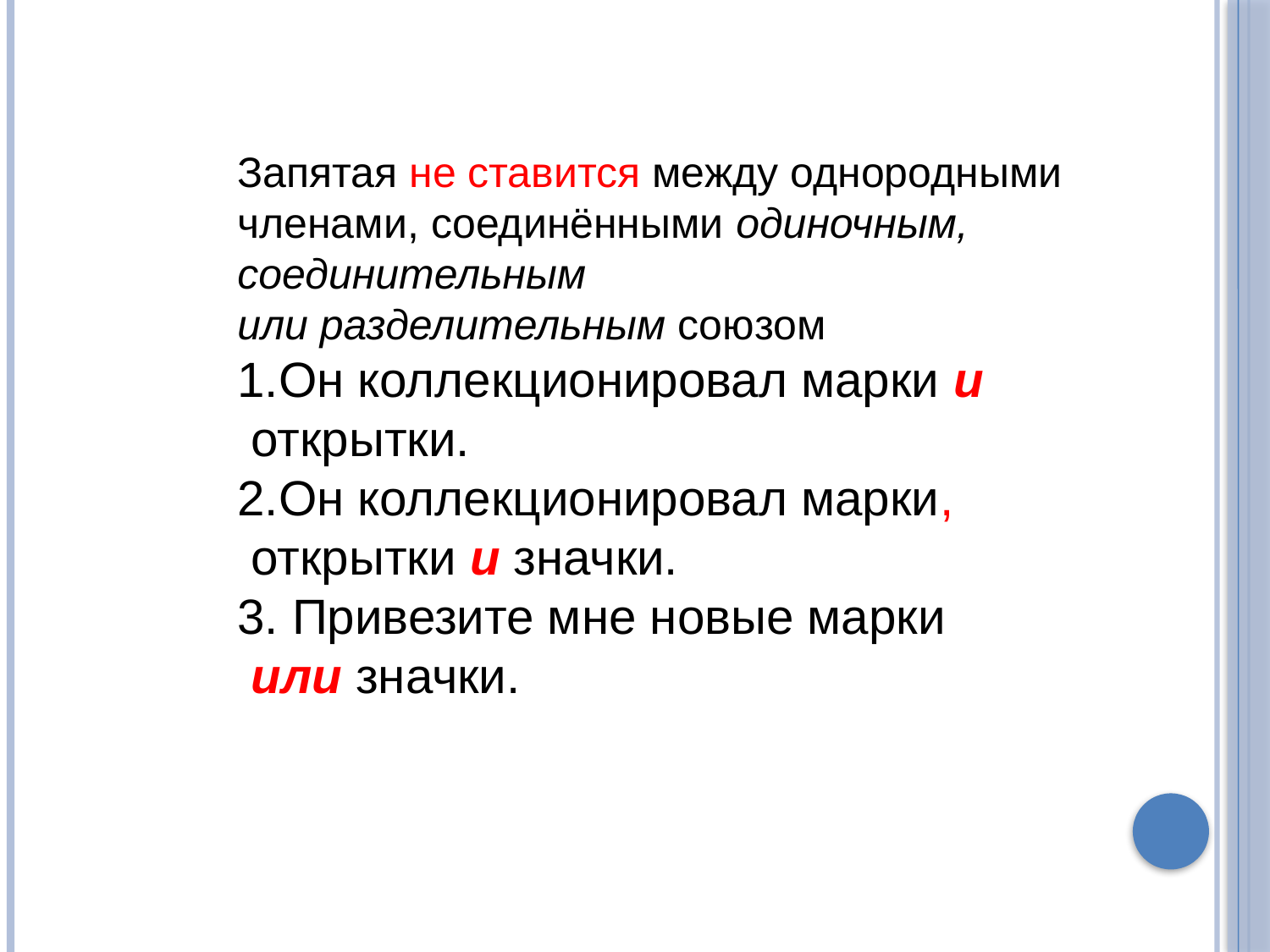

Запятая не ставится между однородными
членами, соединёнными одиночным,
соединительным
или разделительным союзом
1.Он коллекционировал марки и
 открытки.
2.Он коллекционировал марки,
 открытки и значки.
3. Привезите мне новые марки
 или значки.